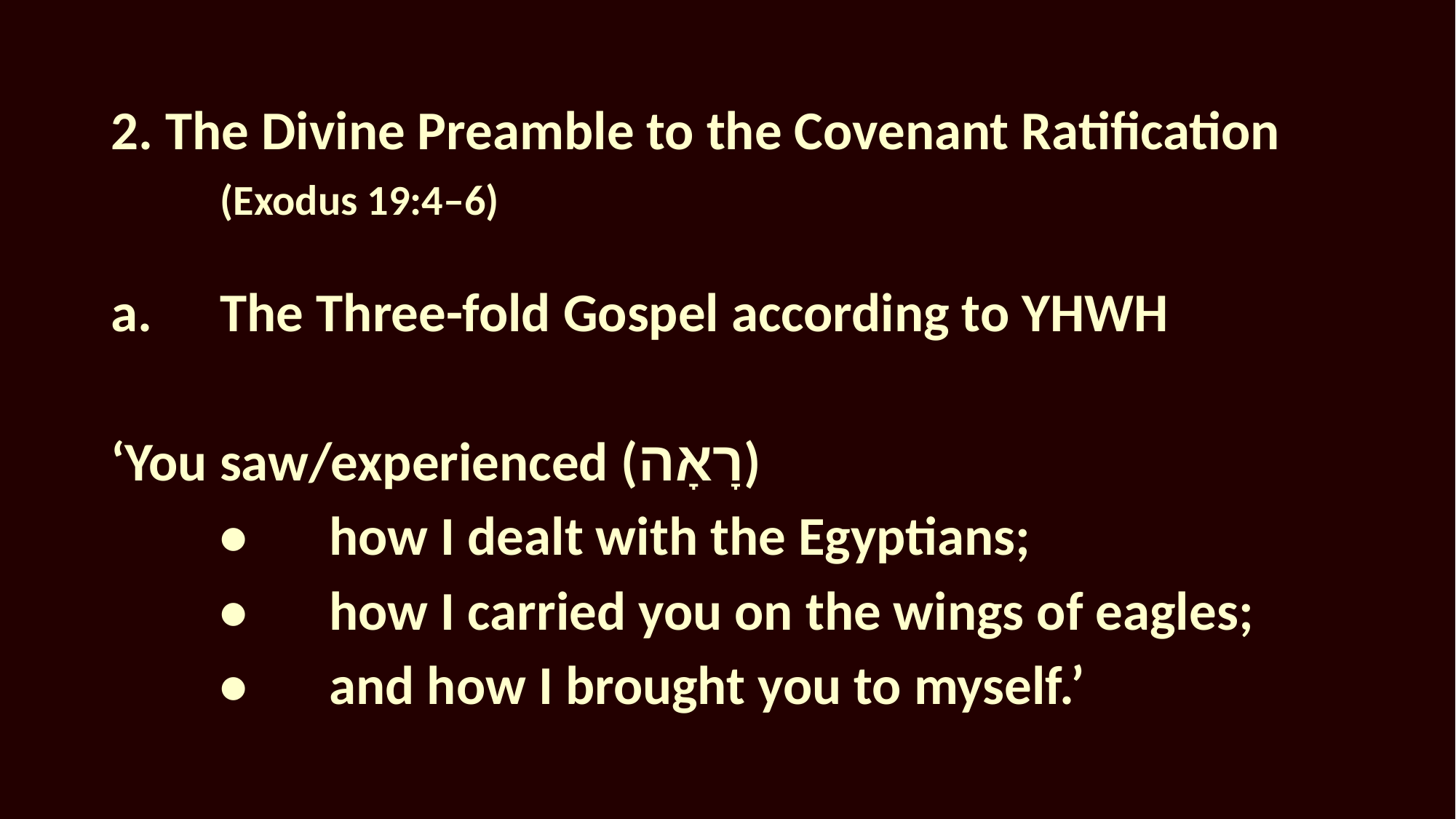

# 2.	The Divine Preamble to the Covenant Ratification (Exodus 19:4–6)
a.	The Three-fold Gospel according to YHWH

‘You saw/experienced (רָאָה)
	•	how I dealt with the Egyptians;
	•	how I carried you on the wings of eagles;
	•	and how I brought you to myself.’